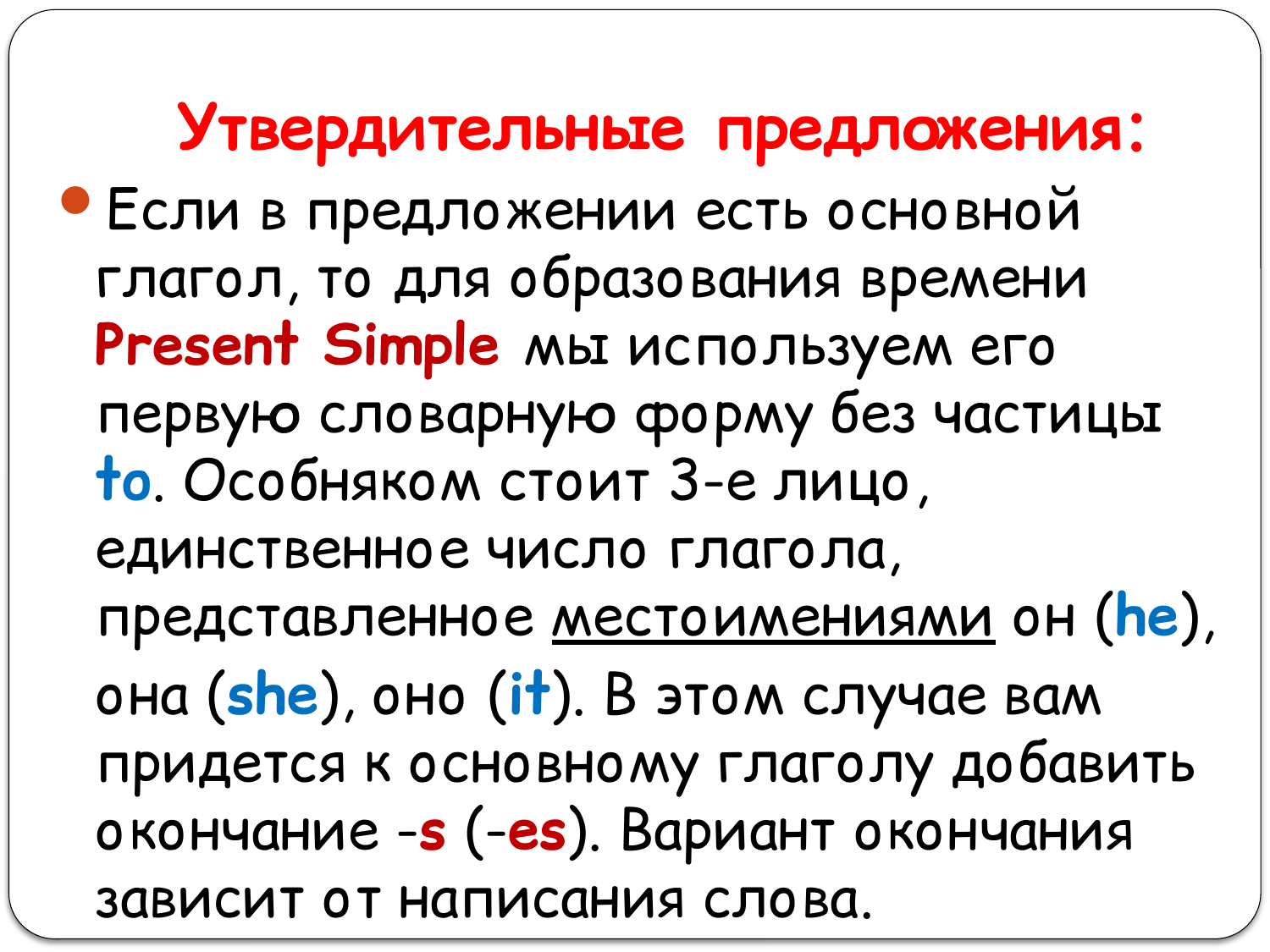

# Утвердительные предложения:
Если в предложении есть основной глагол, то для образования времени Present Simple мы используем его первую словарную форму без частицы to. Особняком стоит 3-е лицо, единственное число глагола, представленное местоимениями он (he), она (she), оно (it). В этом случае вам придется к основному глаголу добавить окончание -s (-es). Вариант окончания зависит от написания слова.